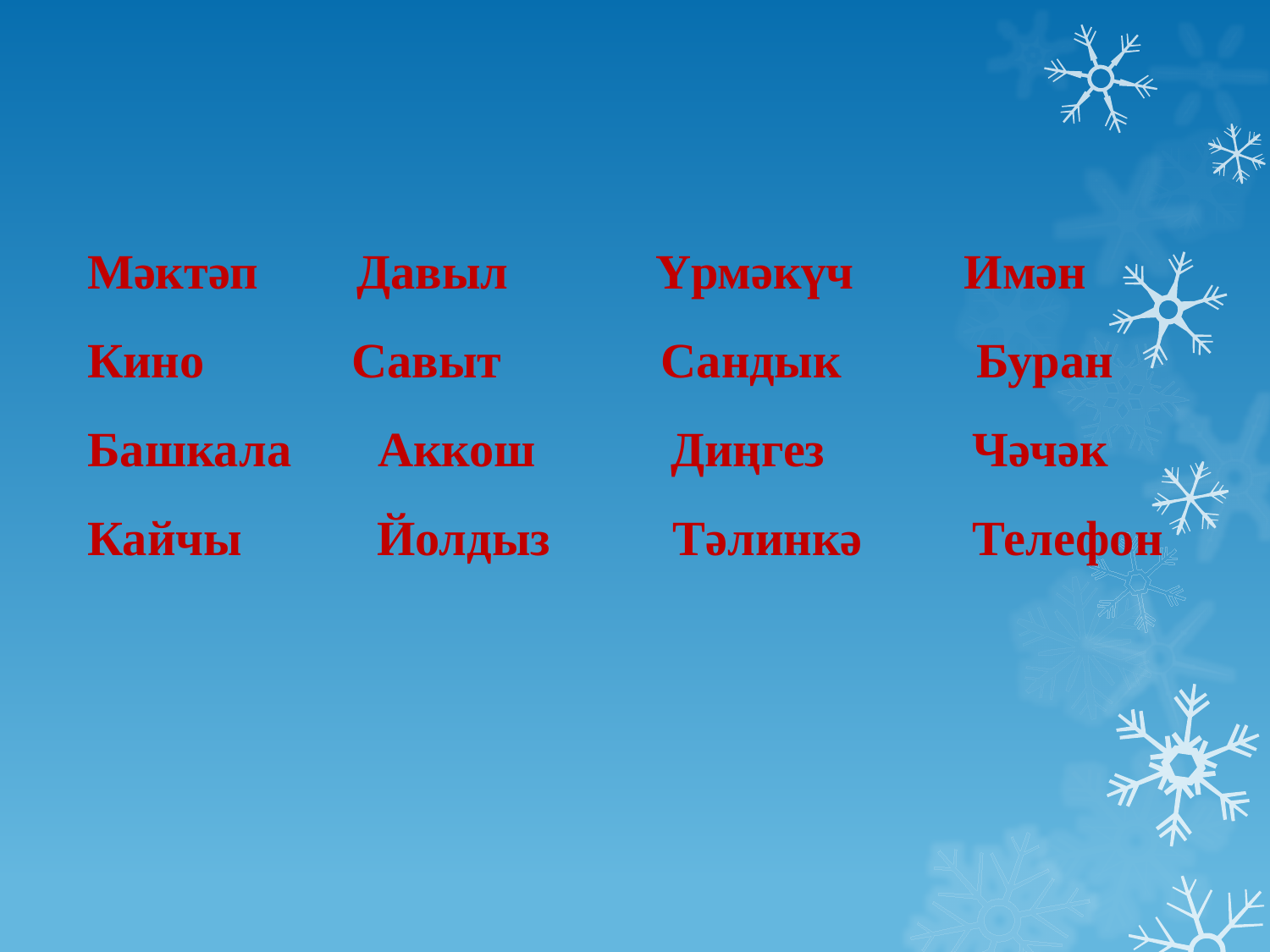

Мәктәп        Давыл            Үрмәкүч         Имән
Кино            Савыт             Сандык           Буран
Башкала       Аккош           Диңгез            Чәчәк
Кайчы           Йолдыз          Тәлинкә         Телефон